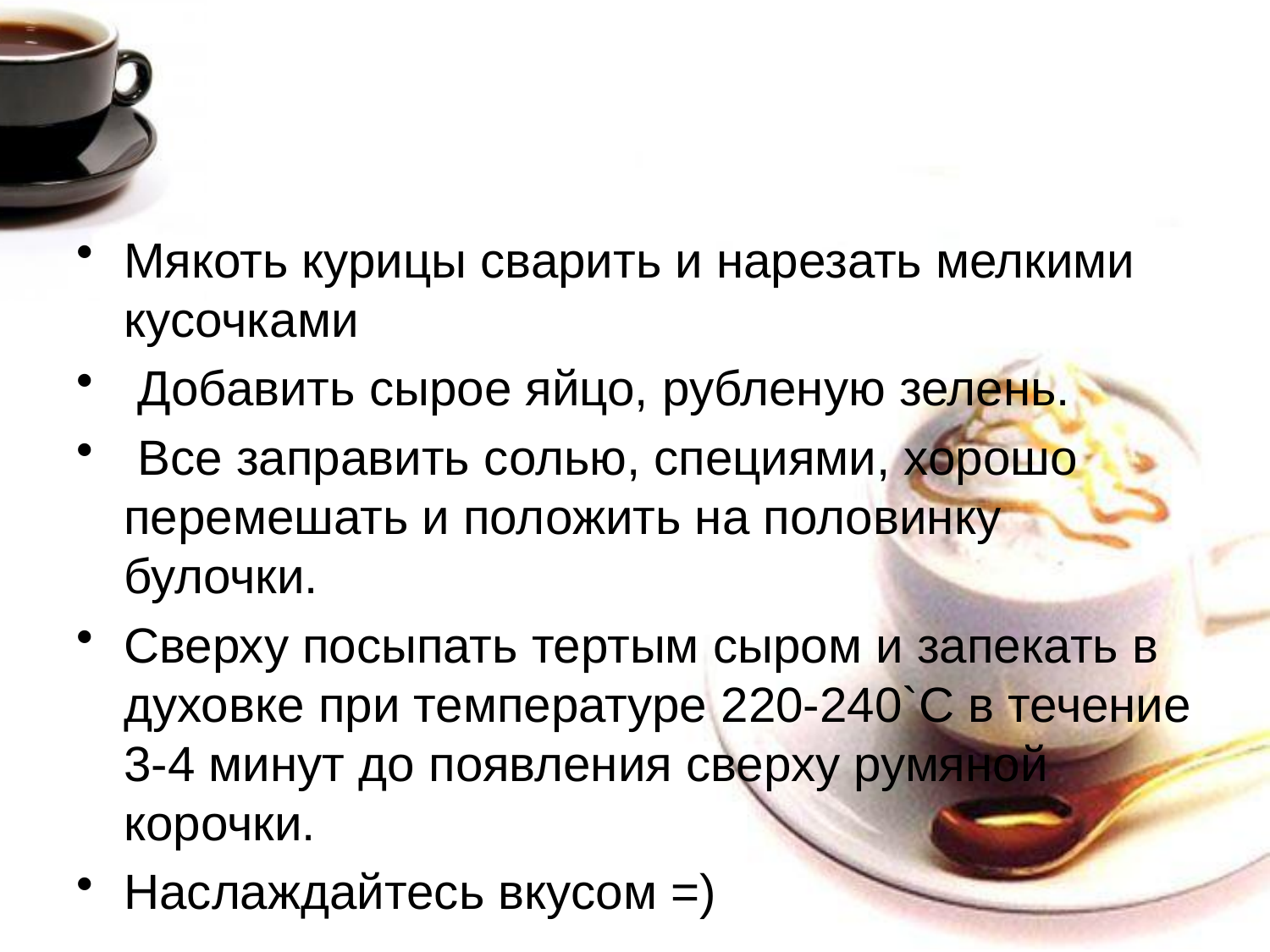

#
Мякоть курицы сварить и нарезать мелкими кусочками
 Добавить сырое яйцо, рубленую зелень.
 Все заправить солью, специями, хорошо перемешать и положить на половинку булочки.
Сверху посыпать тертым сыром и запекать в духовке при температуре 220-240`C в течение 3-4 минут до появления сверху румяной корочки.
Наслаждайтесь вкусом =)